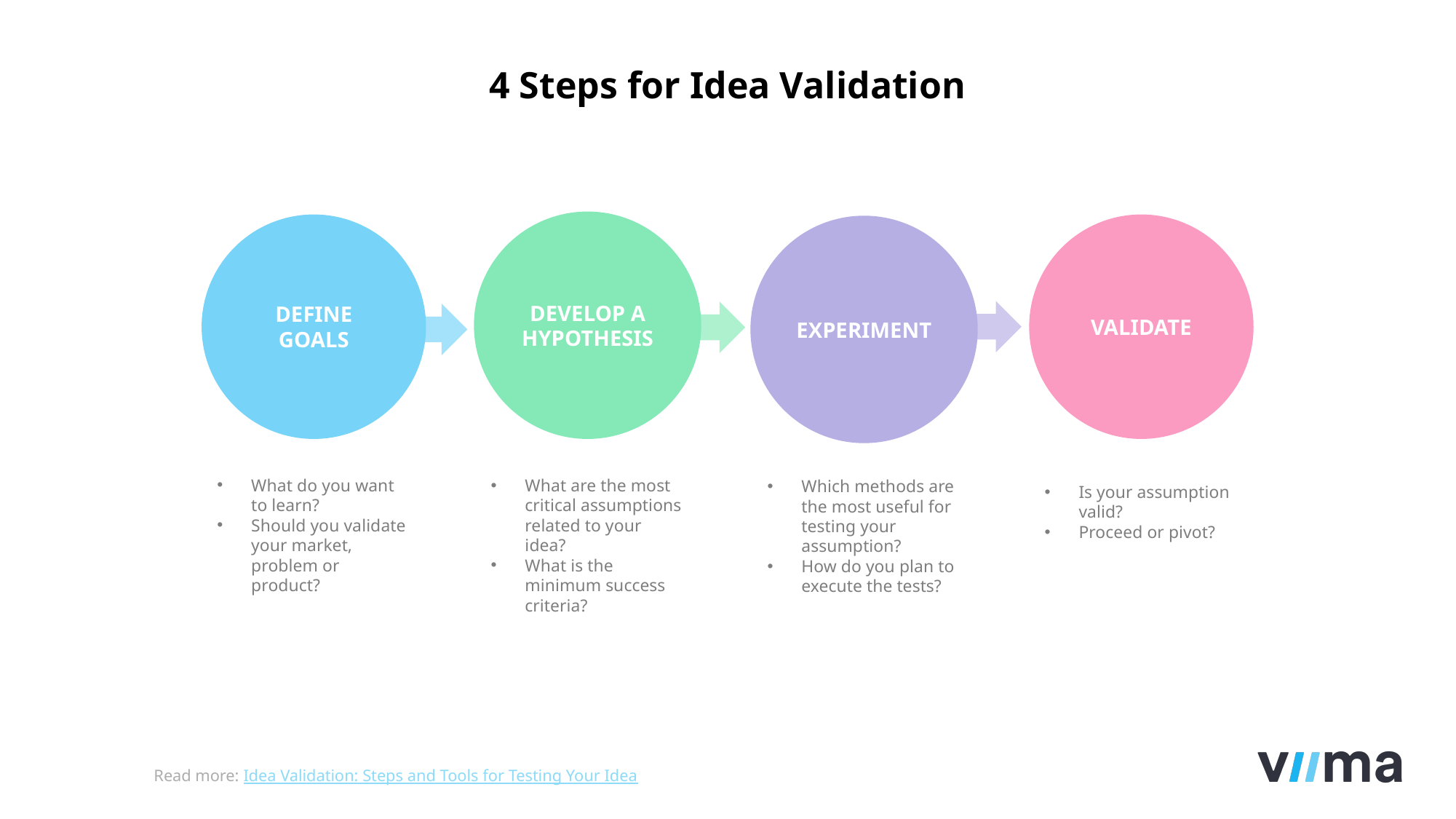

4 Steps for Idea Validation
DEVELOP A HYPOTHESIS
DEFINE GOALS
VALIDATE
EXPERIMENT

What do you want to learn?
Should you validate your market, problem or product?
What are the most critical assumptions related to your idea?
What is the minimum success criteria?
Which methods are the most useful for testing your assumption?
How do you plan to execute the tests?
Is your assumption valid?
Proceed or pivot?
Read more: Idea Validation: Steps and Tools for Testing Your Idea